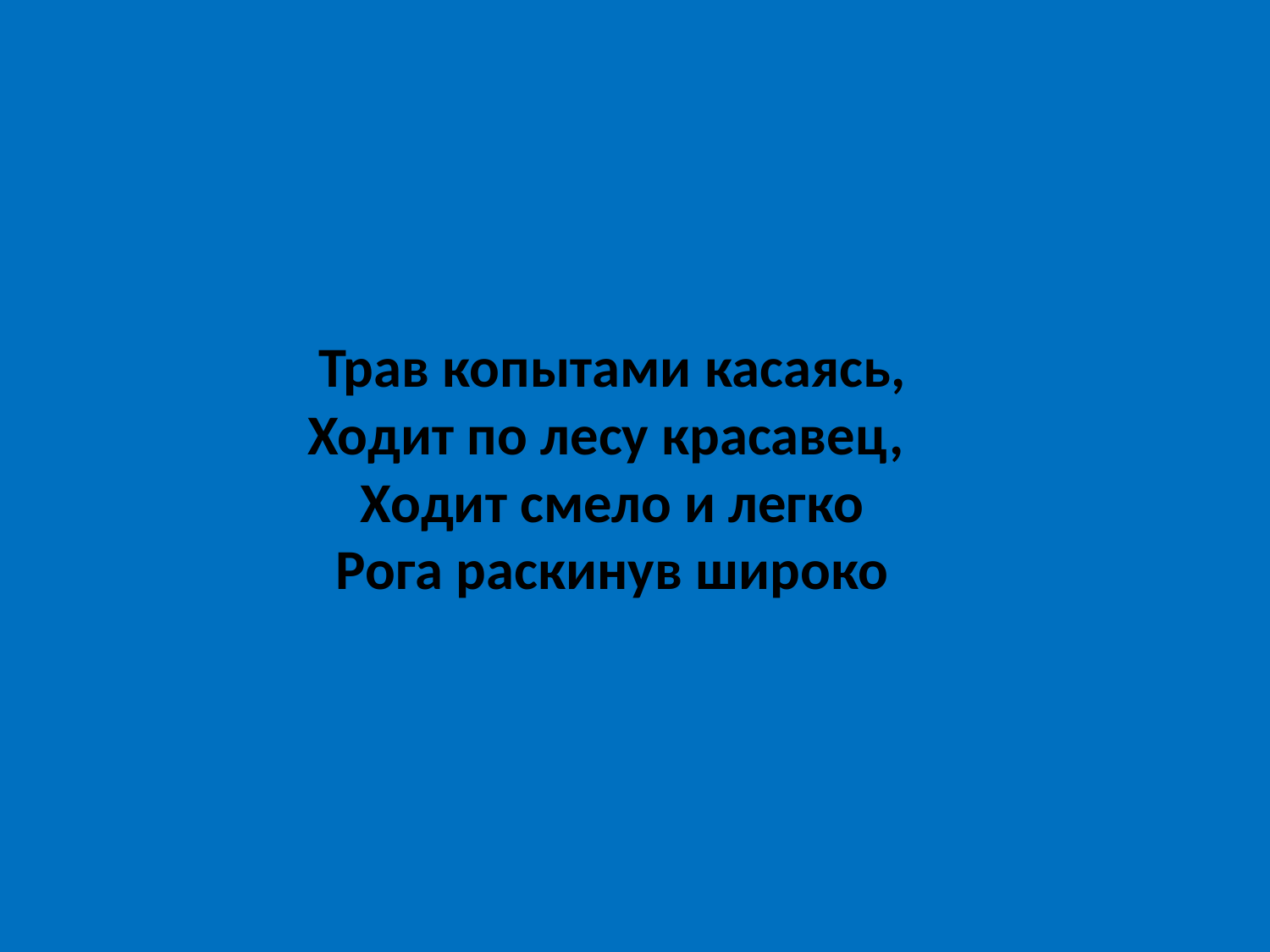

Трав копытами касаясь,
Ходит по лесу красавец,
Ходит смело и легко
Рога раскинув широко